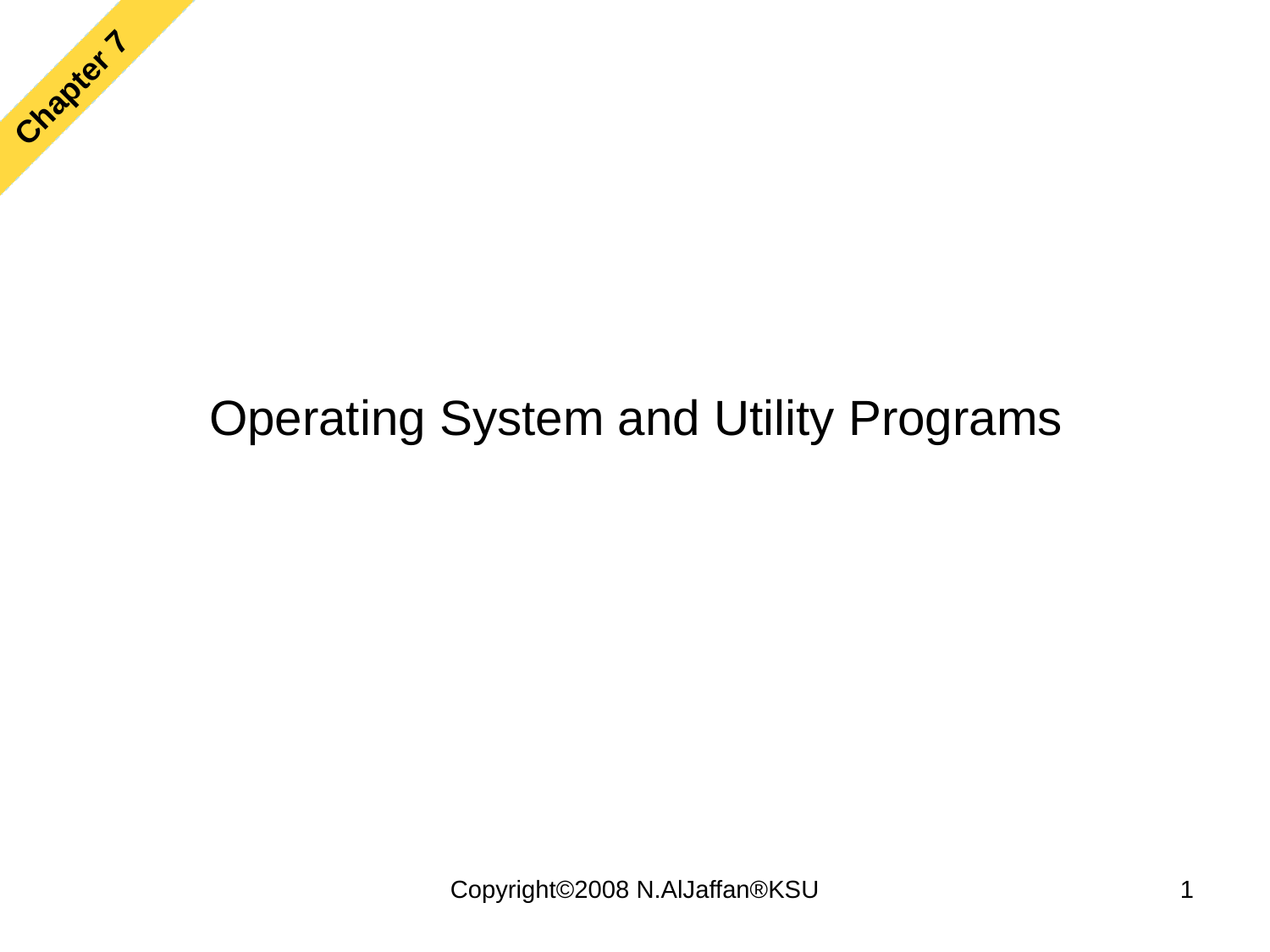

Chapter 7
Operating System and Utility Programs
Copyright©2008 N.AlJaffan®KSU
1